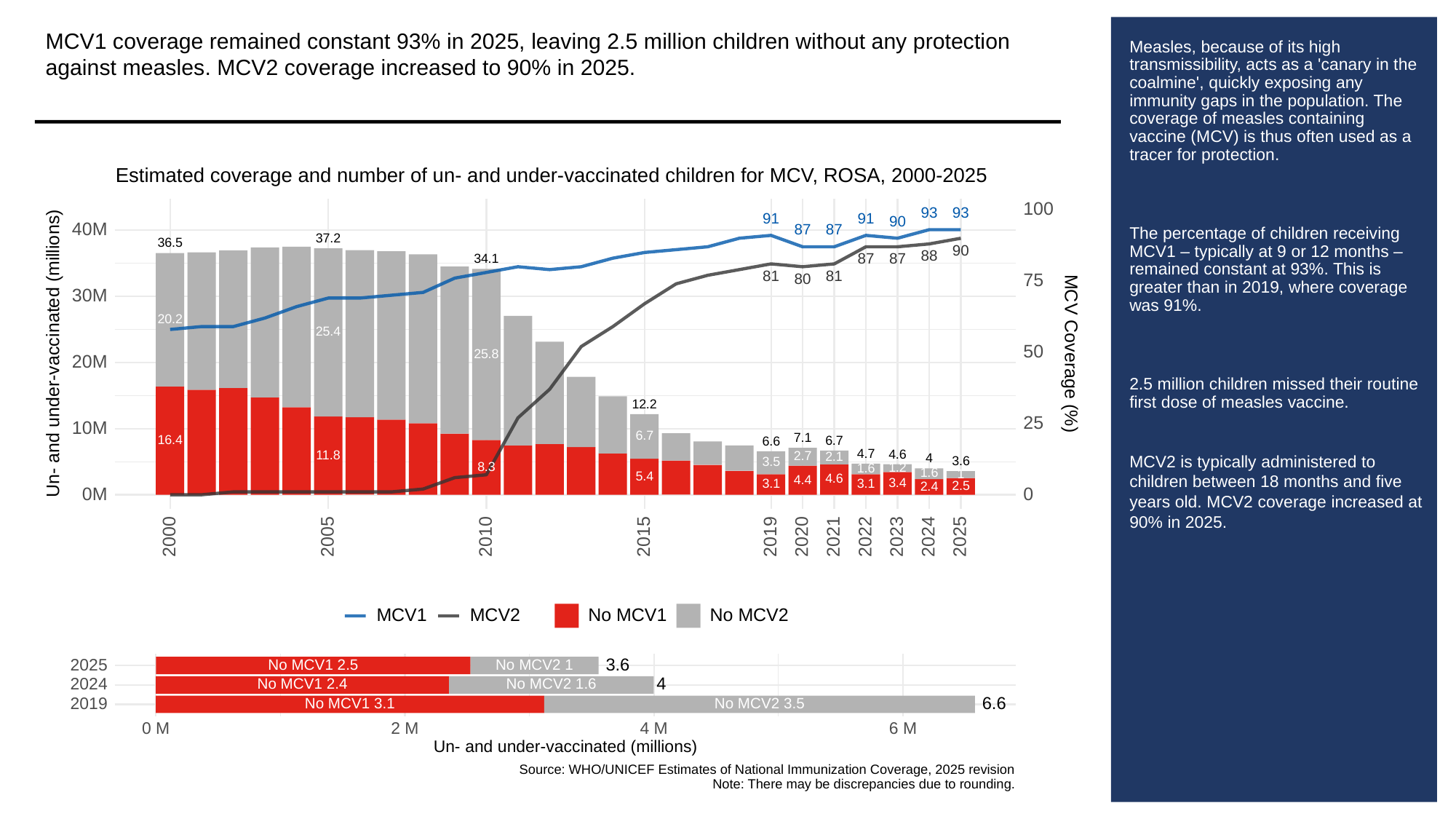

MCV1 coverage remained constant 93% in 2025, leaving 2.5 million children without any protection against measles. MCV2 coverage increased to 90% in 2025.
# Measles, because of its high transmissibility, acts as a 'canary in the coalmine', quickly exposing any immunity gaps in the population. The coverage of measles containing vaccine (MCV) is thus often used as a tracer for protection.

The percentage of children receiving MCV1 – typically at 9 or 12 months – remained constant at 93%. This is greater than in 2019, where coverage was 91%.

2.5 million children missed their routine first dose of measles vaccine.

MCV2 is typically administered to children between 18 months and five years old. MCV2 coverage increased at 90% in 2025.

Estimated coverage and number of un- and under-vaccinated children for MCV, ROSA, 2000-2025

100
93
93
91
91
90
40M
87
87

37.2

36.5
90

88

87
87

34.1

81
81
80
75
30M

20.2

25.4

Un- and under-vaccinated (millions)
MCV Coverage (%)
50
25.8
20M

12.2

25

10M

6.7

7.1
16.4
6.7
6.6

4.7
4.6

11.8

2.7
2.1

4
3.6
3.5

8.3
1.2

1.6

1.6
1

5.4

4.6
4.4

3.4

3.1
3.1
2.5
2.4
0M
0

2023
2000
2005
2010
2015
2019
2020
2021
2022
2024
2025

MCV1
MCV2
No MCV1
No MCV2

3.6
2025
No MCV1 2.5
No MCV2 1

2024
4
No MCV1 2.4
No MCV2 1.6

6.6
2019
No MCV1 3.1
No MCV2 3.5

0 M
6 M
2 M
4 M
Un- and under-vaccinated (millions)
Source: WHO/UNICEF Estimates of National Immunization Coverage, 2025 revision
Note: There may be discrepancies due to rounding.